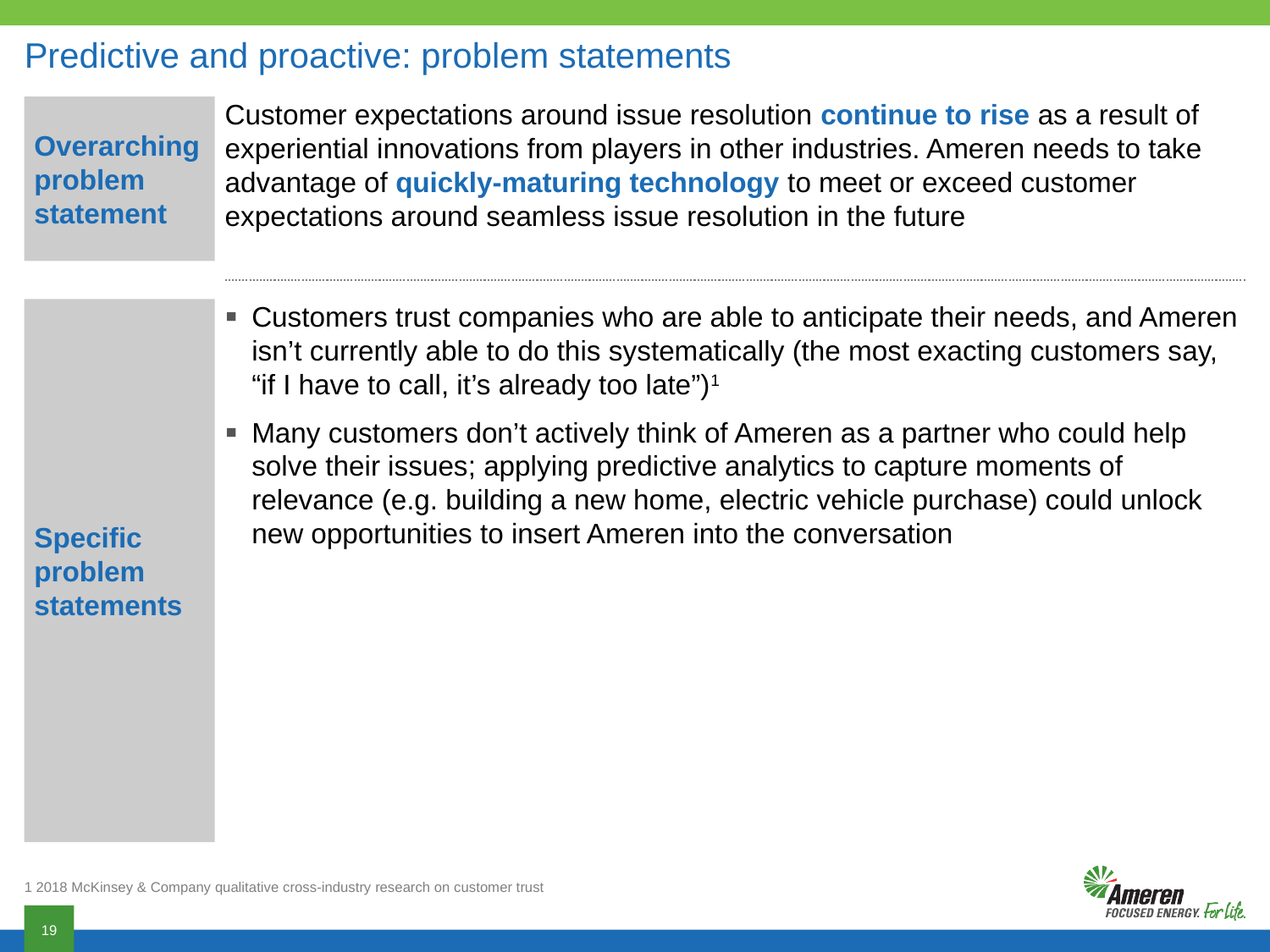

# Predictive and proactive: problem statements
Overarching
problem statement
Customer expectations around issue resolution continue to rise as a result of experiential innovations from players in other industries. Ameren needs to take advantage of quickly-maturing technology to meet or exceed customer expectations around seamless issue resolution in the future
Customers trust companies who are able to anticipate their needs, and Ameren isn’t currently able to do this systematically (the most exacting customers say, “if I have to call, it’s already too late”)1
Many customers don’t actively think of Ameren as a partner who could help solve their issues; applying predictive analytics to capture moments of relevance (e.g. building a new home, electric vehicle purchase) could unlock new opportunities to insert Ameren into the conversation
Specific problem statements
1 2018 McKinsey & Company qualitative cross-industry research on customer trust